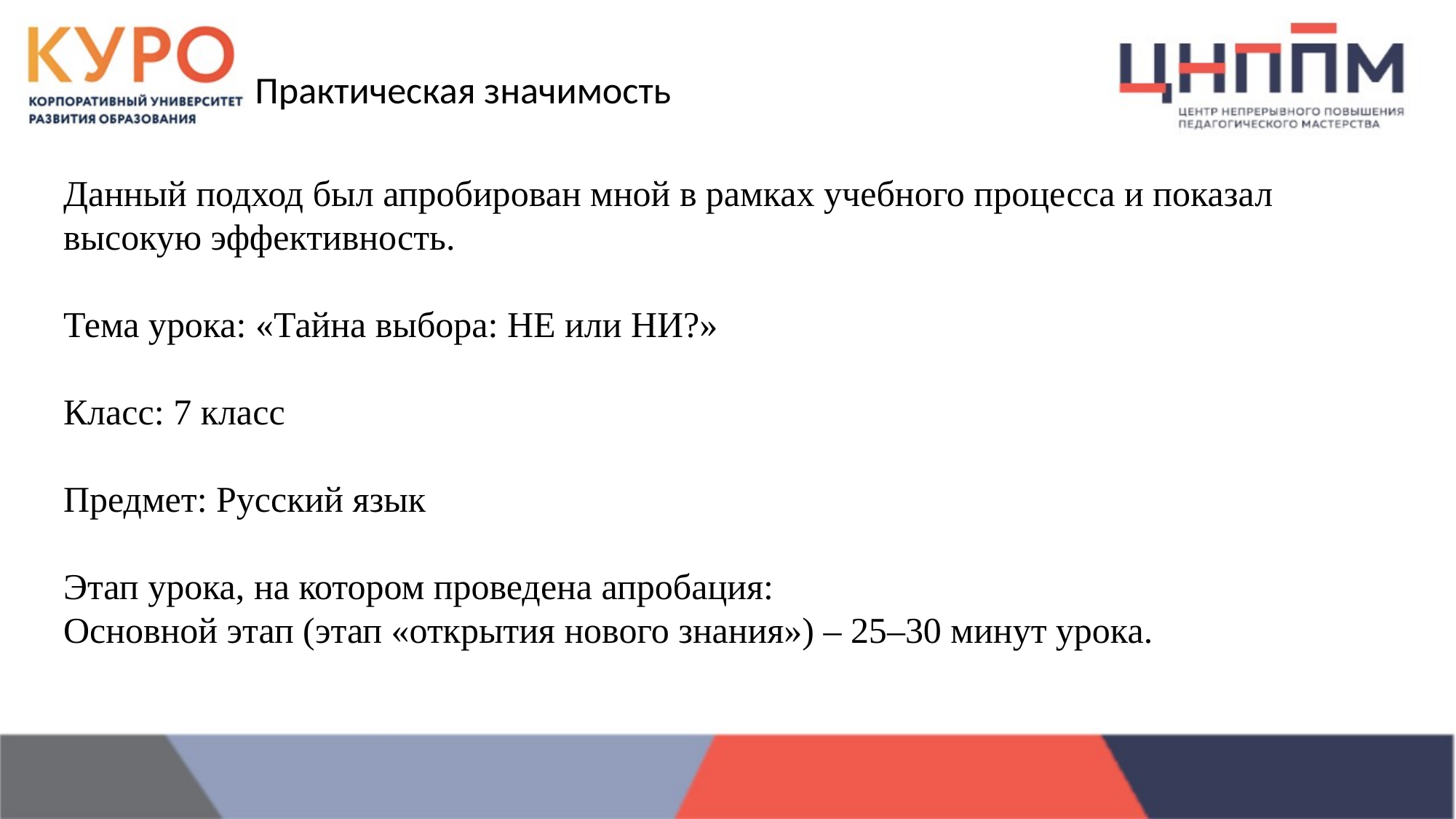

Практическая значимость

Данный подход был апробирован мной в рамках учебного процесса и показал высокую эффективность.

Тема урока: «Тайна выбора: НЕ или НИ?»

Класс: 7 класс

Предмет: Русский язык

Этап урока, на котором проведена апробация:
Основной этап (этап «открытия нового знания») – 25–30 минут урока.